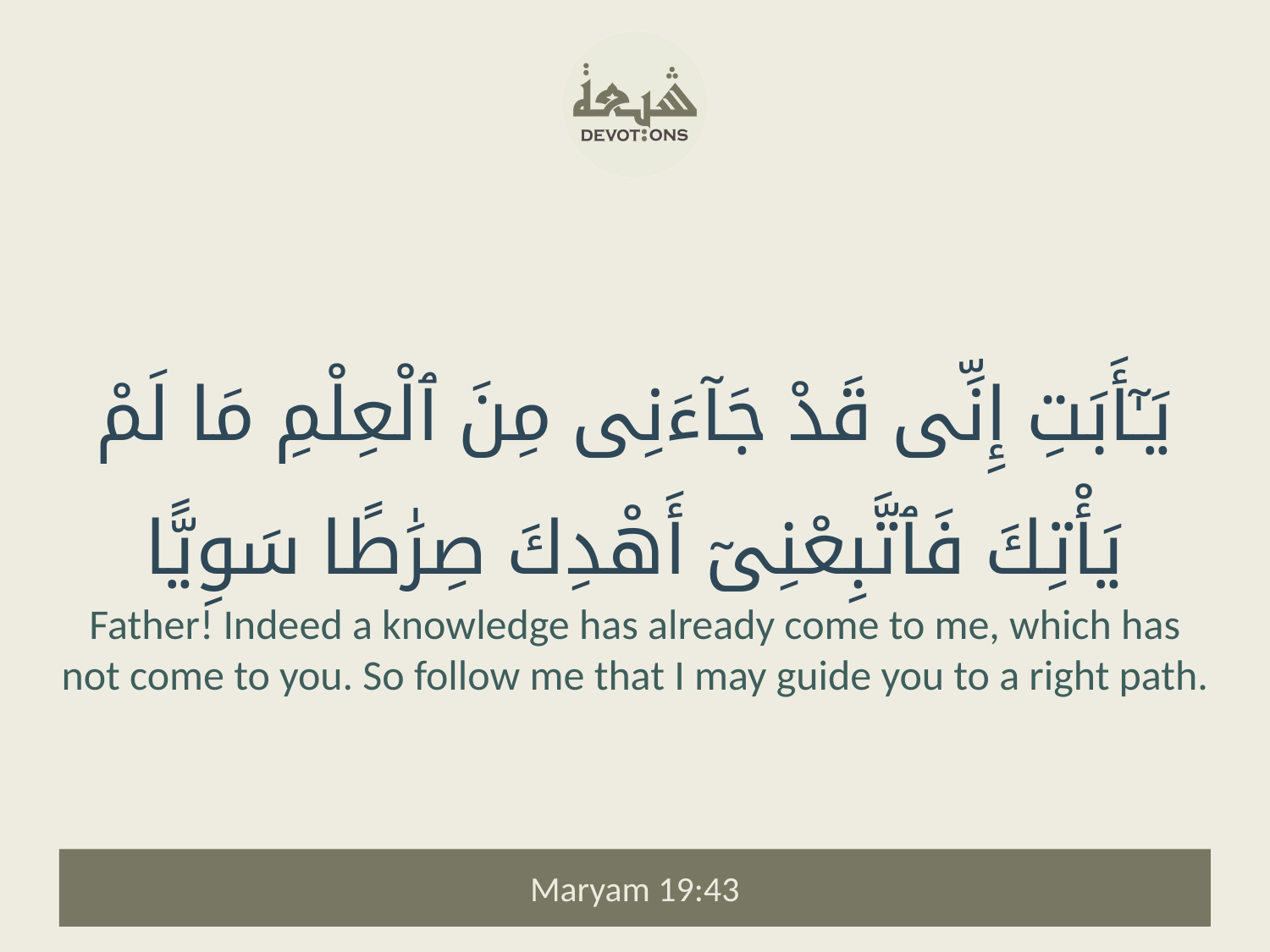

يَـٰٓأَبَتِ إِنِّى قَدْ جَآءَنِى مِنَ ٱلْعِلْمِ مَا لَمْ يَأْتِكَ فَٱتَّبِعْنِىٓ أَهْدِكَ صِرَٰطًا سَوِيًّا
Father! Indeed a knowledge has already come to me, which has not come to you. So follow me that I may guide you to a right path.
Maryam 19:43